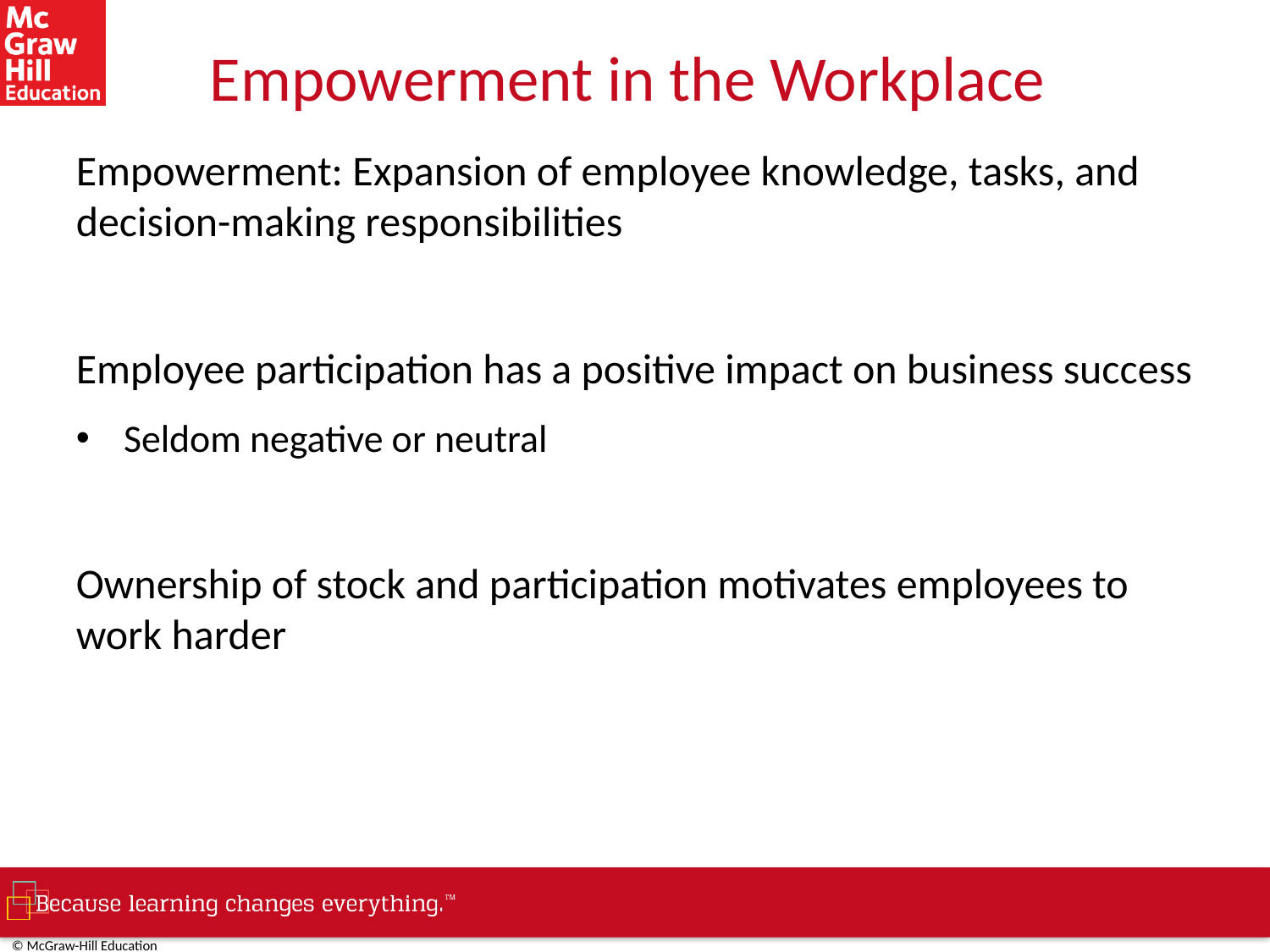

# Empowerment in the Workplace
Empowerment: Expansion of employee knowledge, tasks, and decision-making responsibilities

Employee participation has a positive impact on business success
Seldom negative or neutral

Ownership of stock and participation motivates employees to work harder